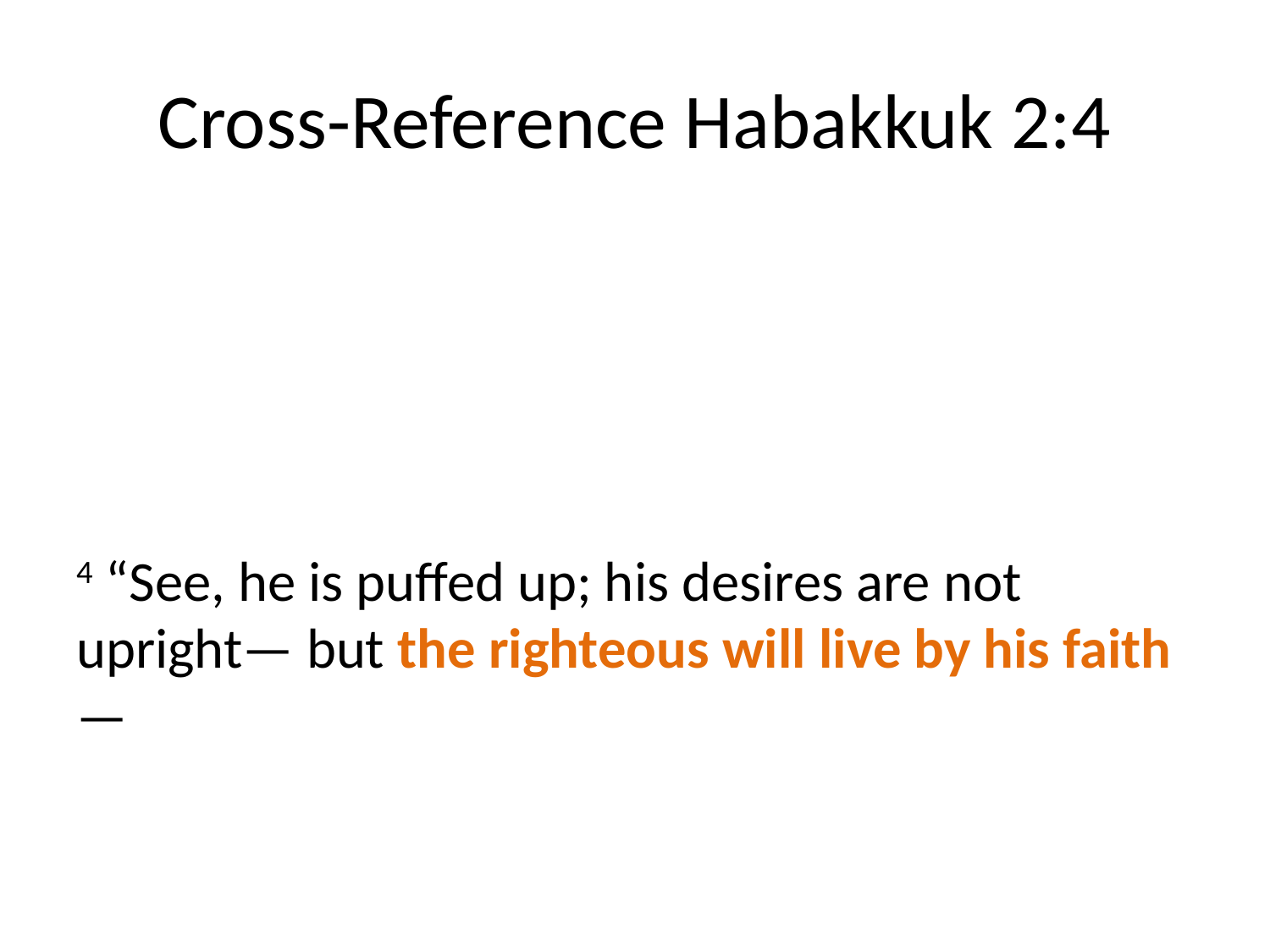

# Cross-Reference Habakkuk 2:4

4 “See, he is puffed up; his desires are not upright— but the righteous will live by his faith—